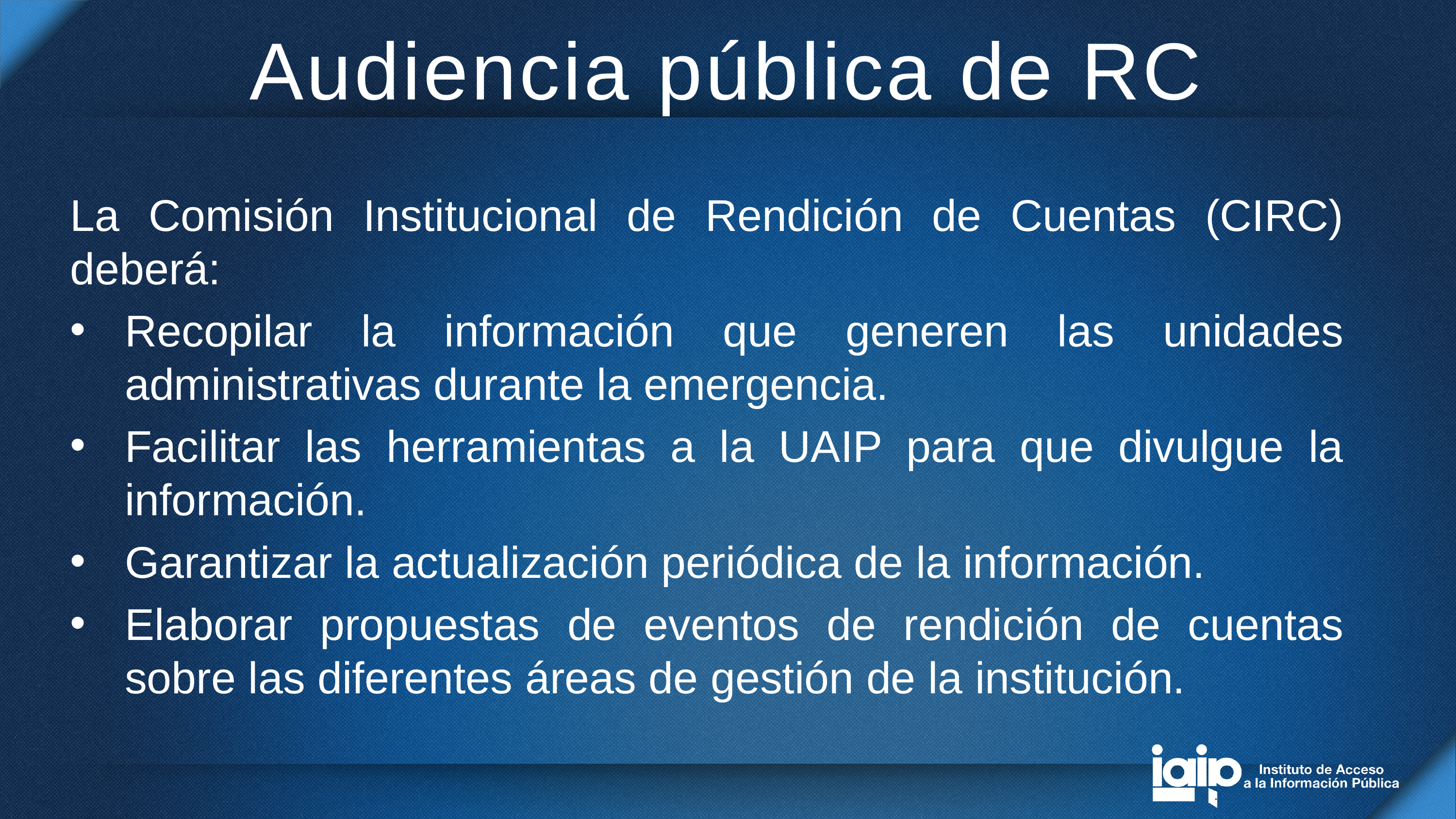

# Audiencia pública de RC
La Comisión Institucional de Rendición de Cuentas (CIRC) deberá:
Recopilar la información que generen las unidades administrativas durante la emergencia.
Facilitar las herramientas a la UAIP para que divulgue la información.
Garantizar la actualización periódica de la información.
Elaborar propuestas de eventos de rendición de cuentas sobre las diferentes áreas de gestión de la institución.